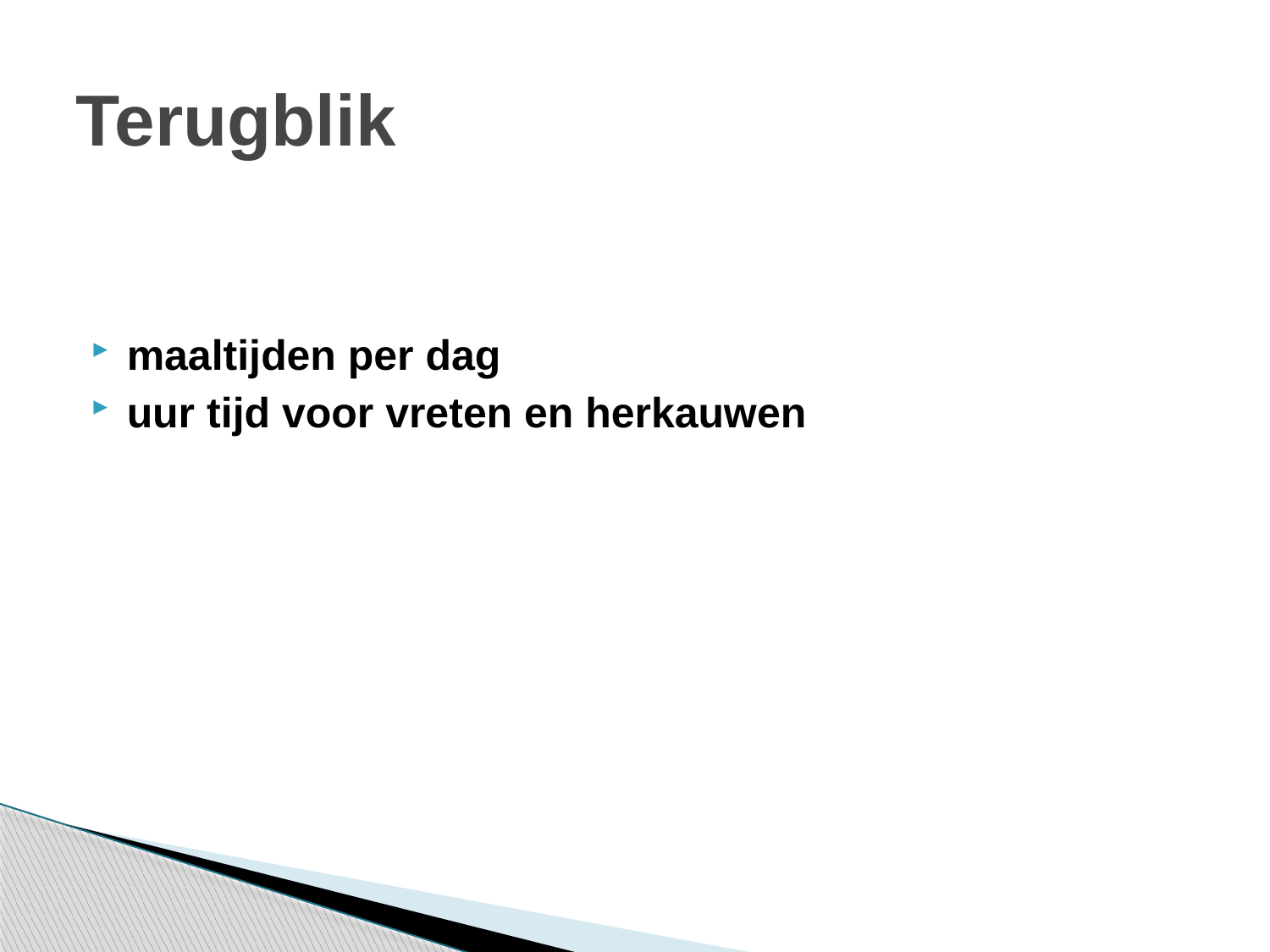

# Terugblik

maaltijden per dag
uur tijd voor vreten en herkauwen